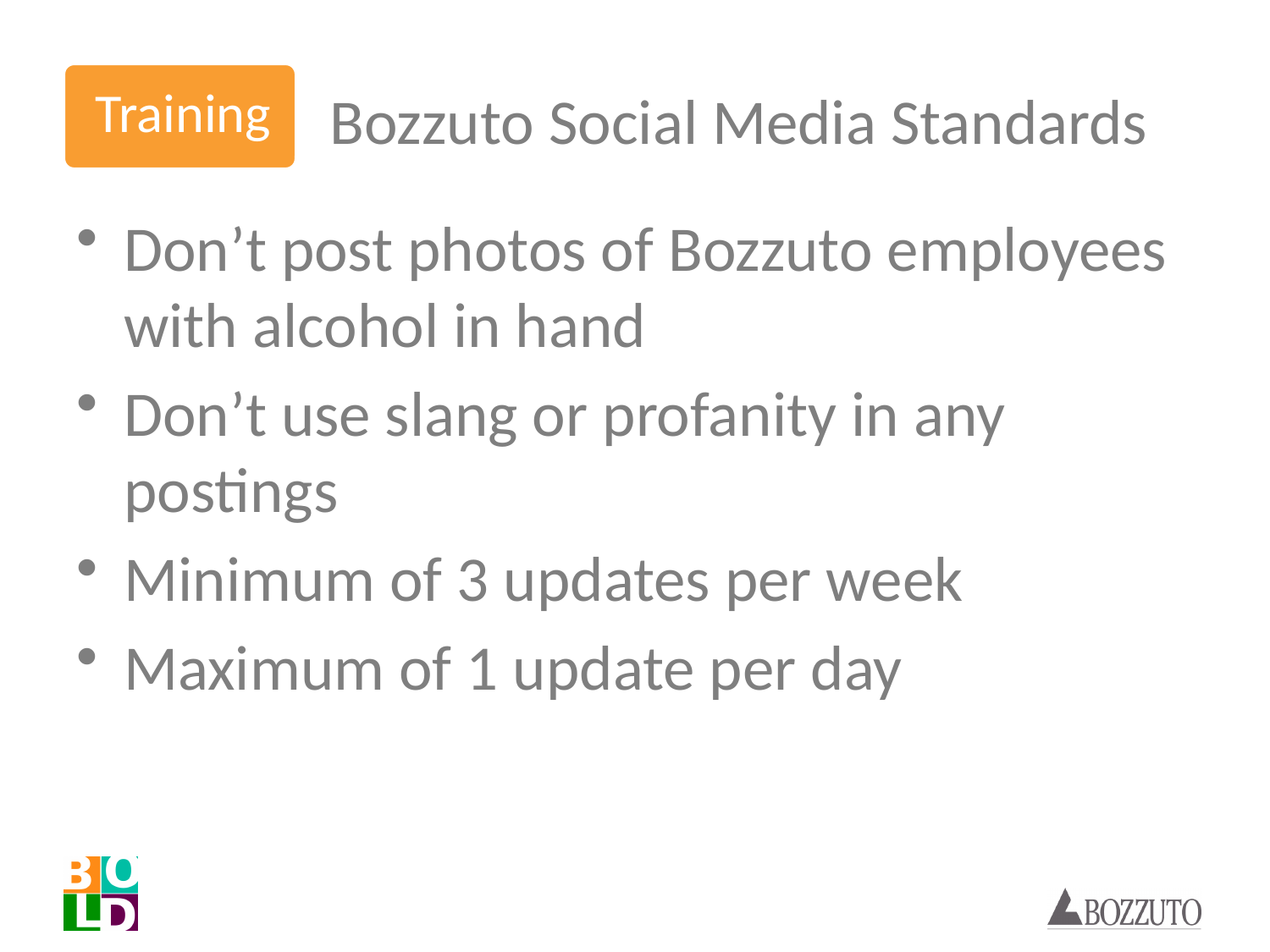

Bozzuto Social Media Standards
Training
Don’t post photos of Bozzuto employees with alcohol in hand
Don’t use slang or profanity in any postings
Minimum of 3 updates per week
Maximum of 1 update per day